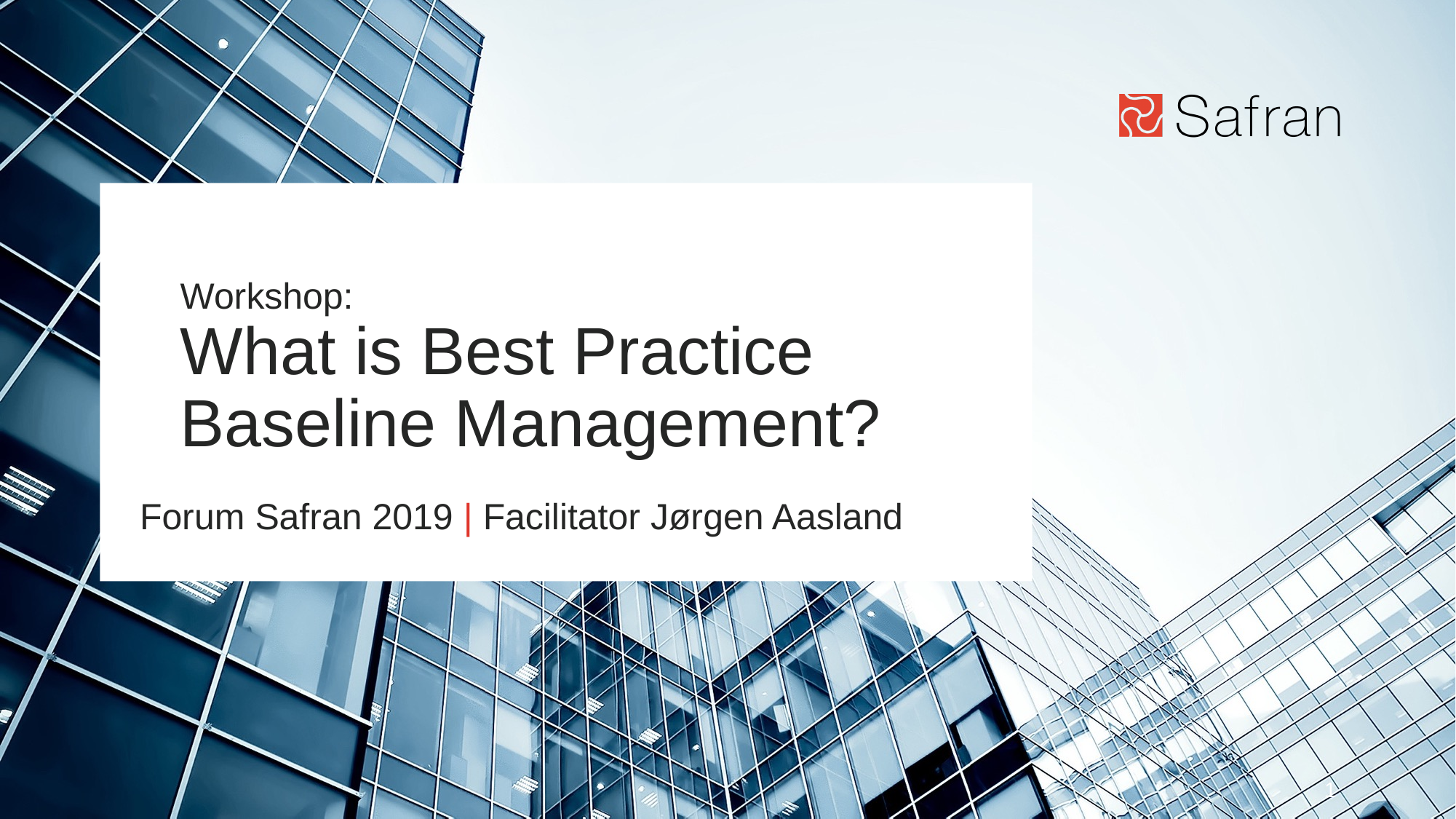

# Workshop: What is Best Practice Baseline Management?
Forum Safran 2019 | Facilitator Jørgen Aasland